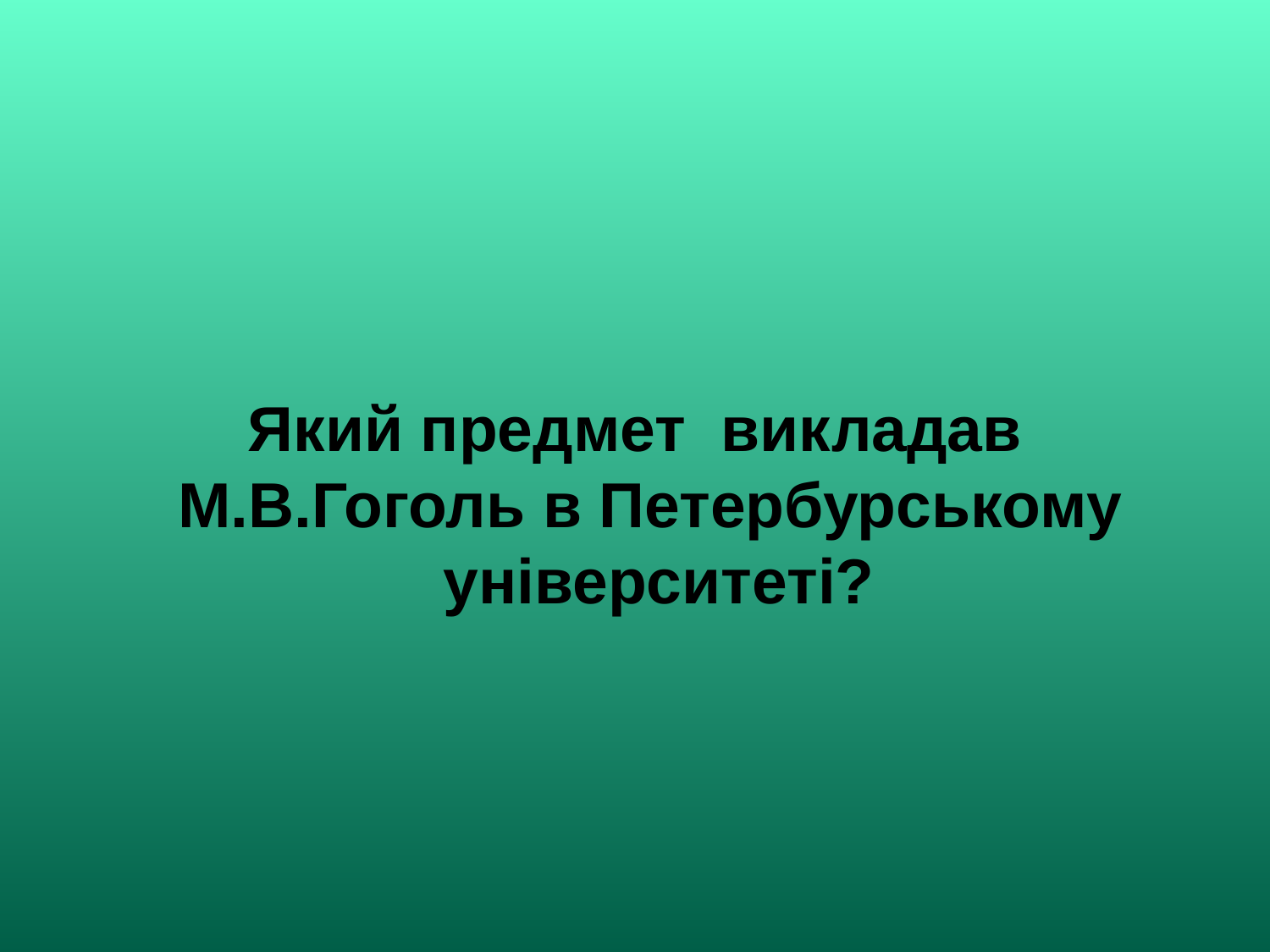

Який предмет  викладав М.В.Гоголь в Петербурському  університеті?